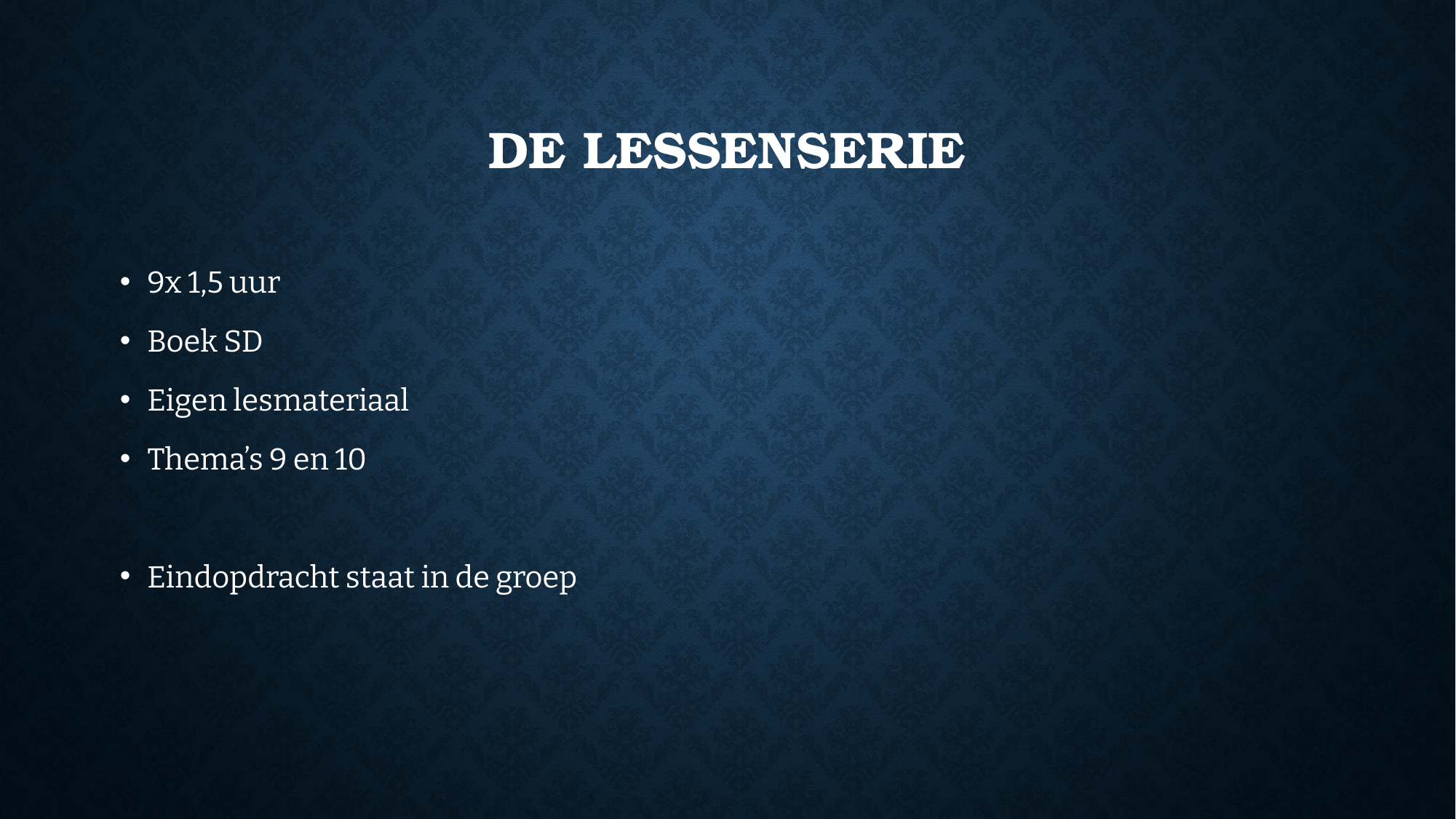

# De lessenserie
9x 1,5 uur
Boek SD
Eigen lesmateriaal
Thema’s 9 en 10

Eindopdracht staat in de groep